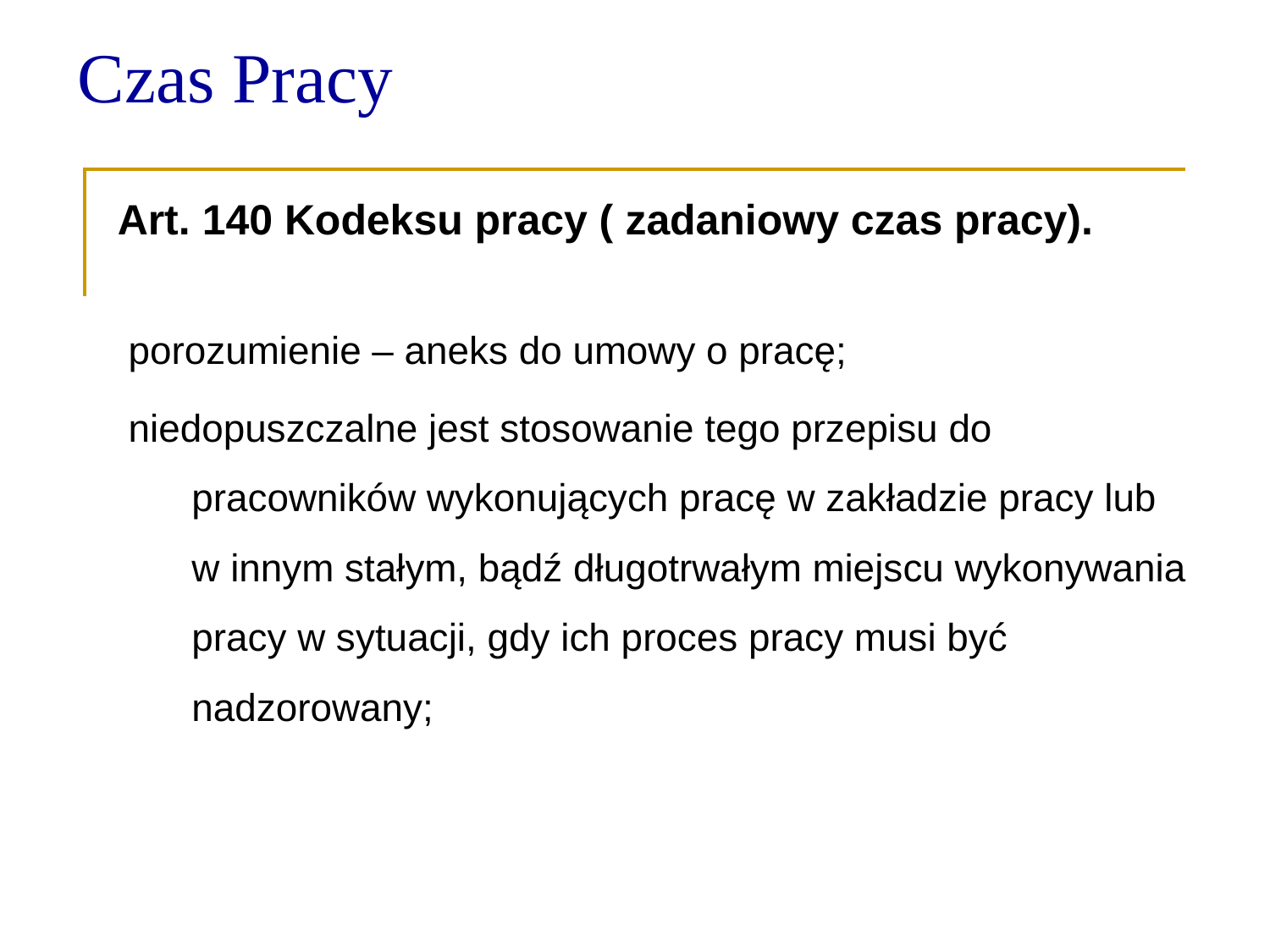

Czas Pracy
Art. 140 Kodeksu pracy ( zadaniowy czas pracy).
 porozumienie – aneks do umowy o pracę;
 niedopuszczalne jest stosowanie tego przepisu do pracowników wykonujących pracę w zakładzie pracy lub
w innym stałym, bądź długotrwałym miejscu wykonywania pracy w sytuacji, gdy ich proces pracy musi być nadzorowany;